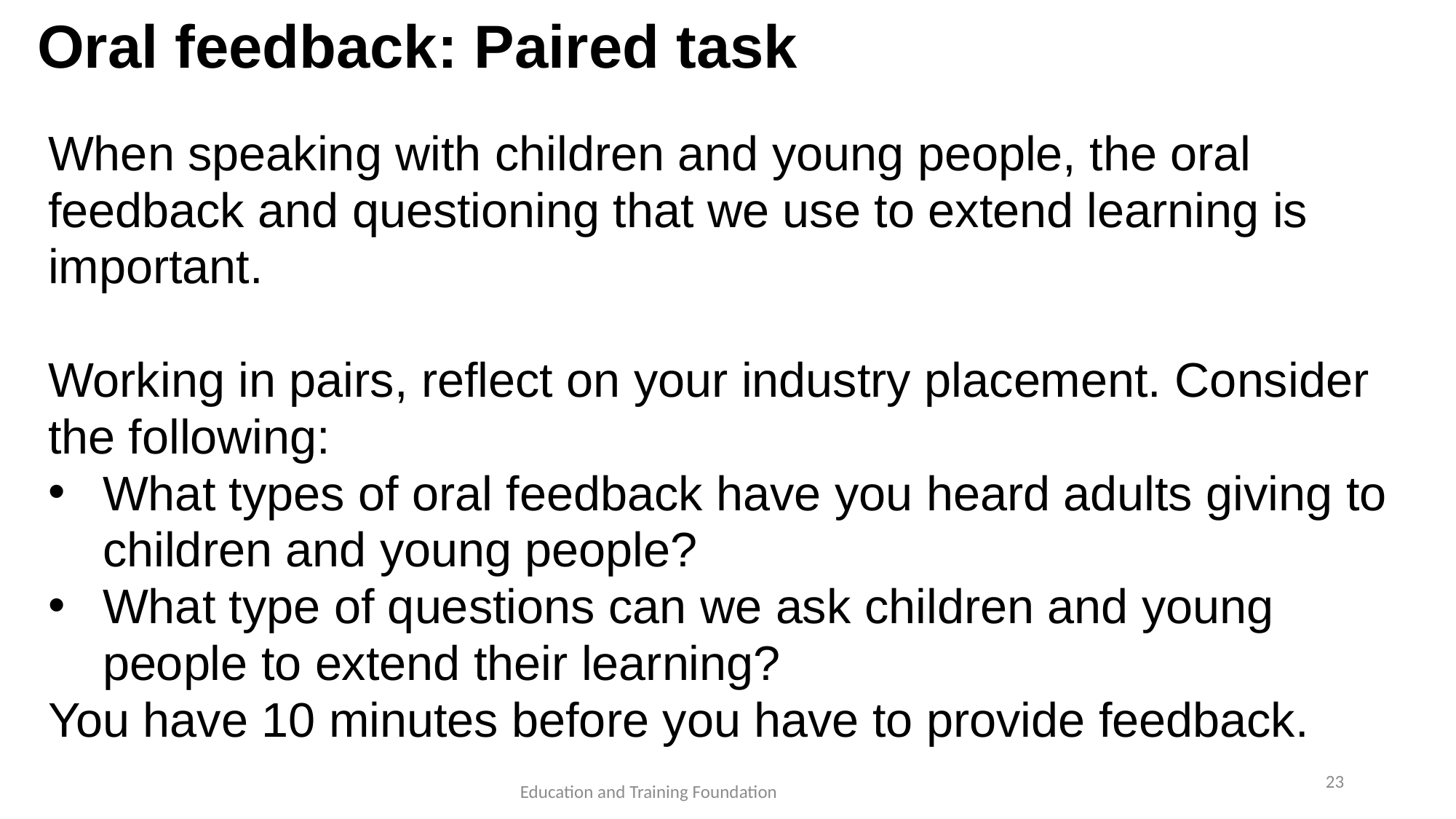

# Oral feedback: Paired task
When speaking with children and young people, the oral feedback and questioning that we use to extend learning is important.

Working in pairs, reflect on your industry placement. Consider the following:
What types of oral feedback have you heard adults giving to children and young people?
What type of questions can we ask children and young people to extend their learning?
You have 10 minutes before you have to provide feedback.

23
Education and Training Foundation